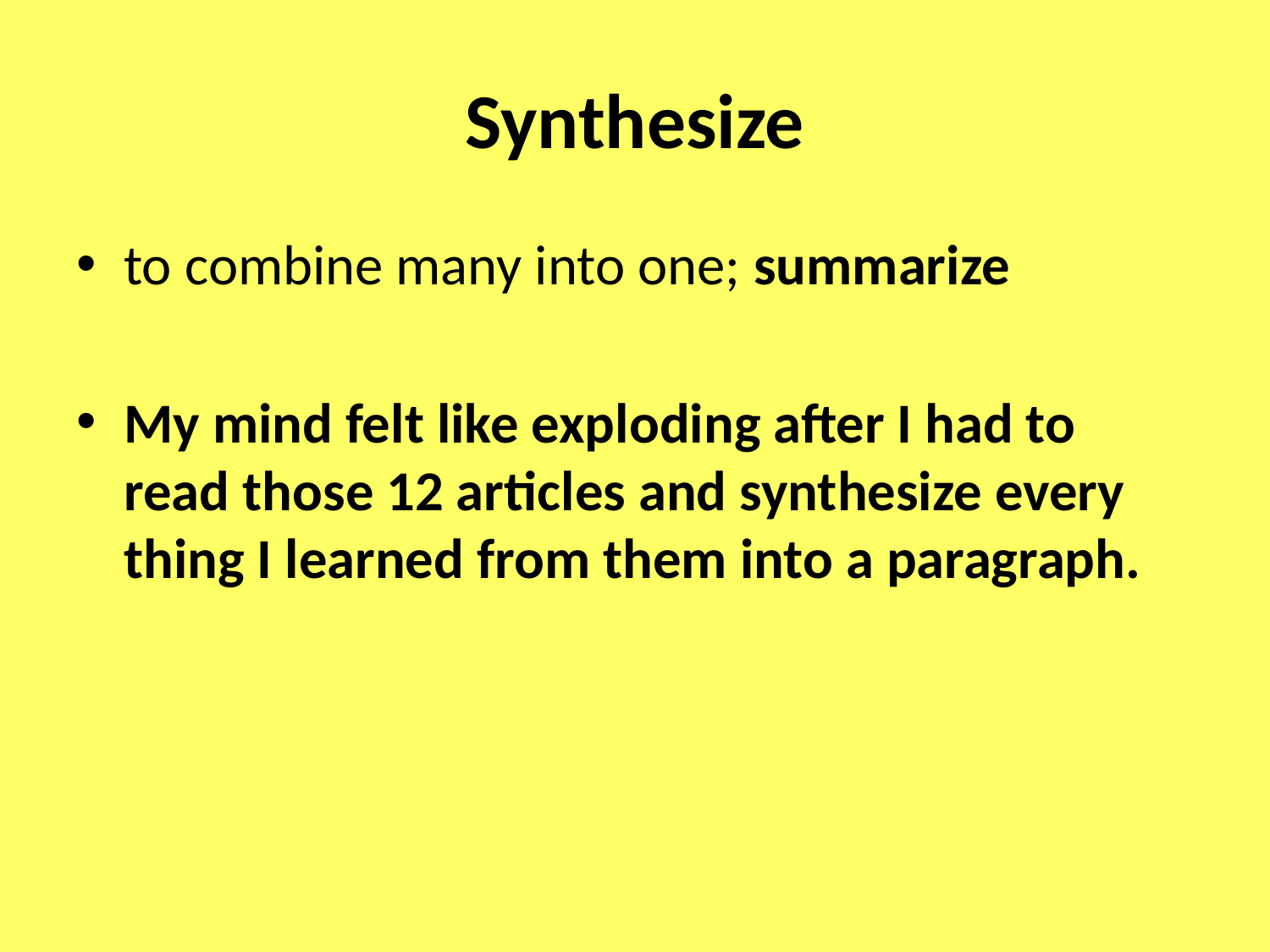

# Synthesize
to combine many into one; summarize

My mind felt like exploding after I had to read those 12 articles and synthesize every thing I learned from them into a paragraph.